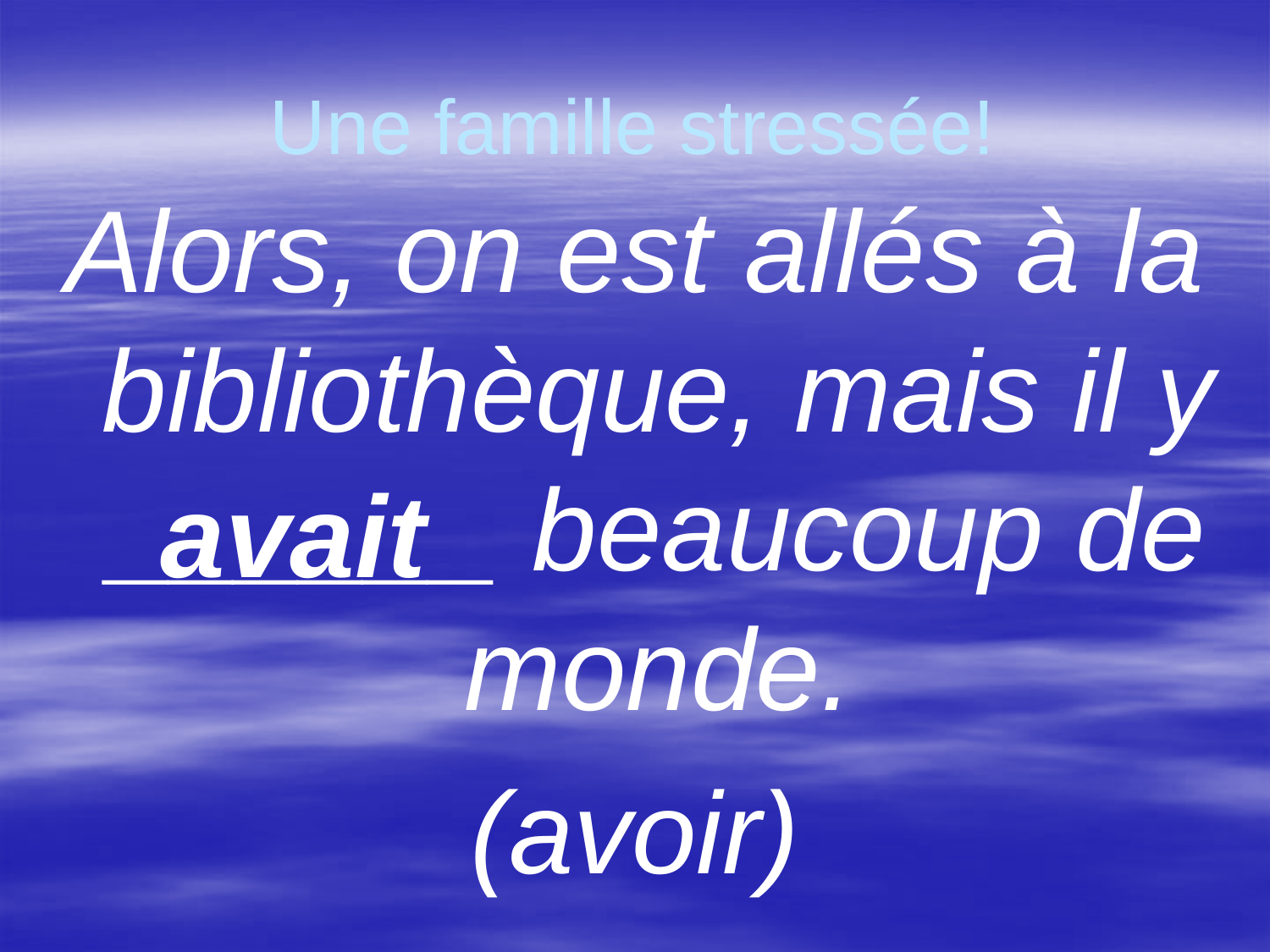

# Une famille stressée!
Alors, on est allés à la bibliothèque, mais il y ______ beaucoup de monde.
(avoir)
avait